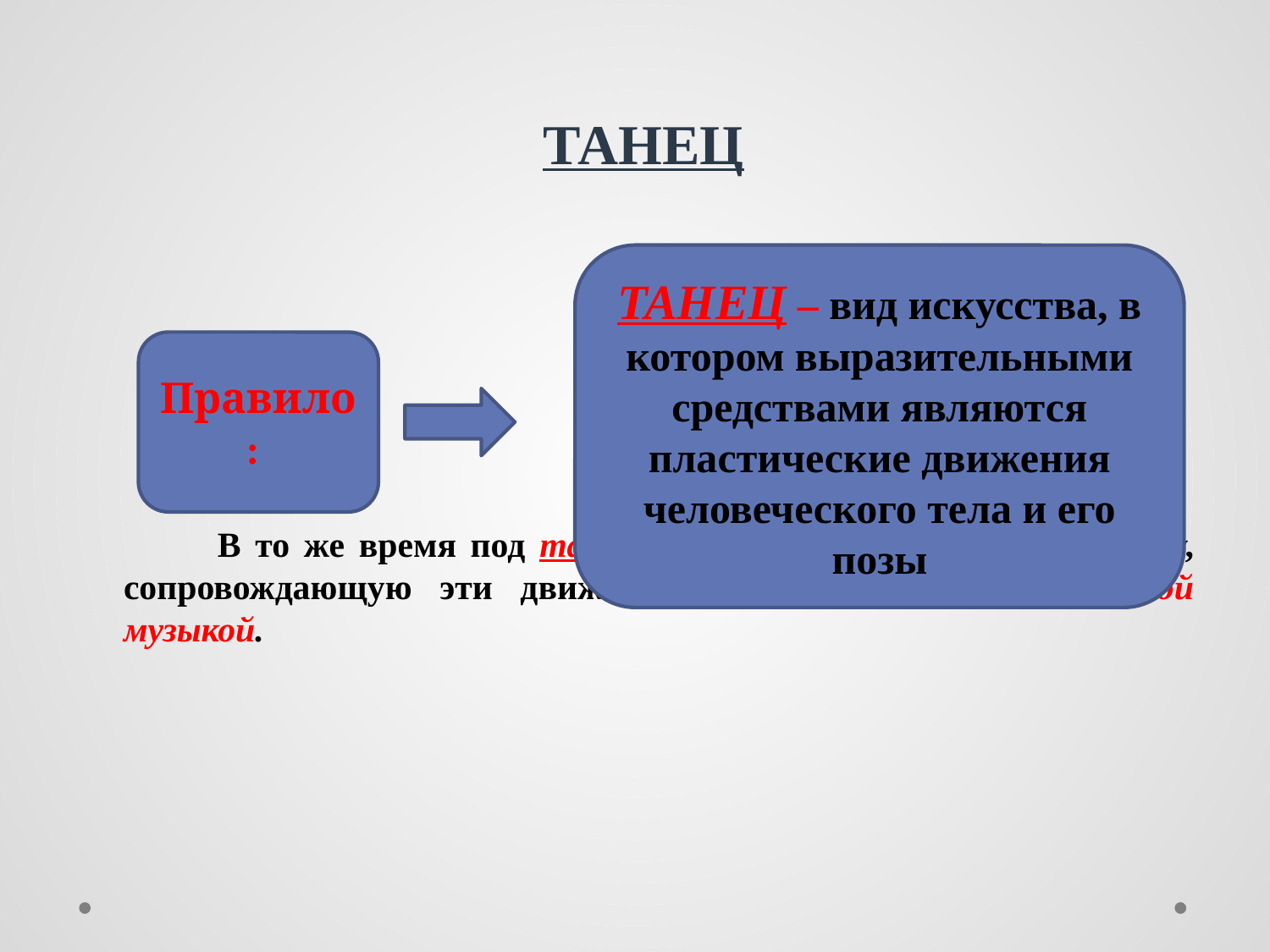

ТАНЕЦ

          В то же время под танцем всегда имеют в виду и музыку, сопровождающую эти движения. Её называют танцевальной музыкой.
ТАНЕЦ – вид искусства, в котором выразительными средствами являются пластические движения человеческого тела и его позы
Правило: